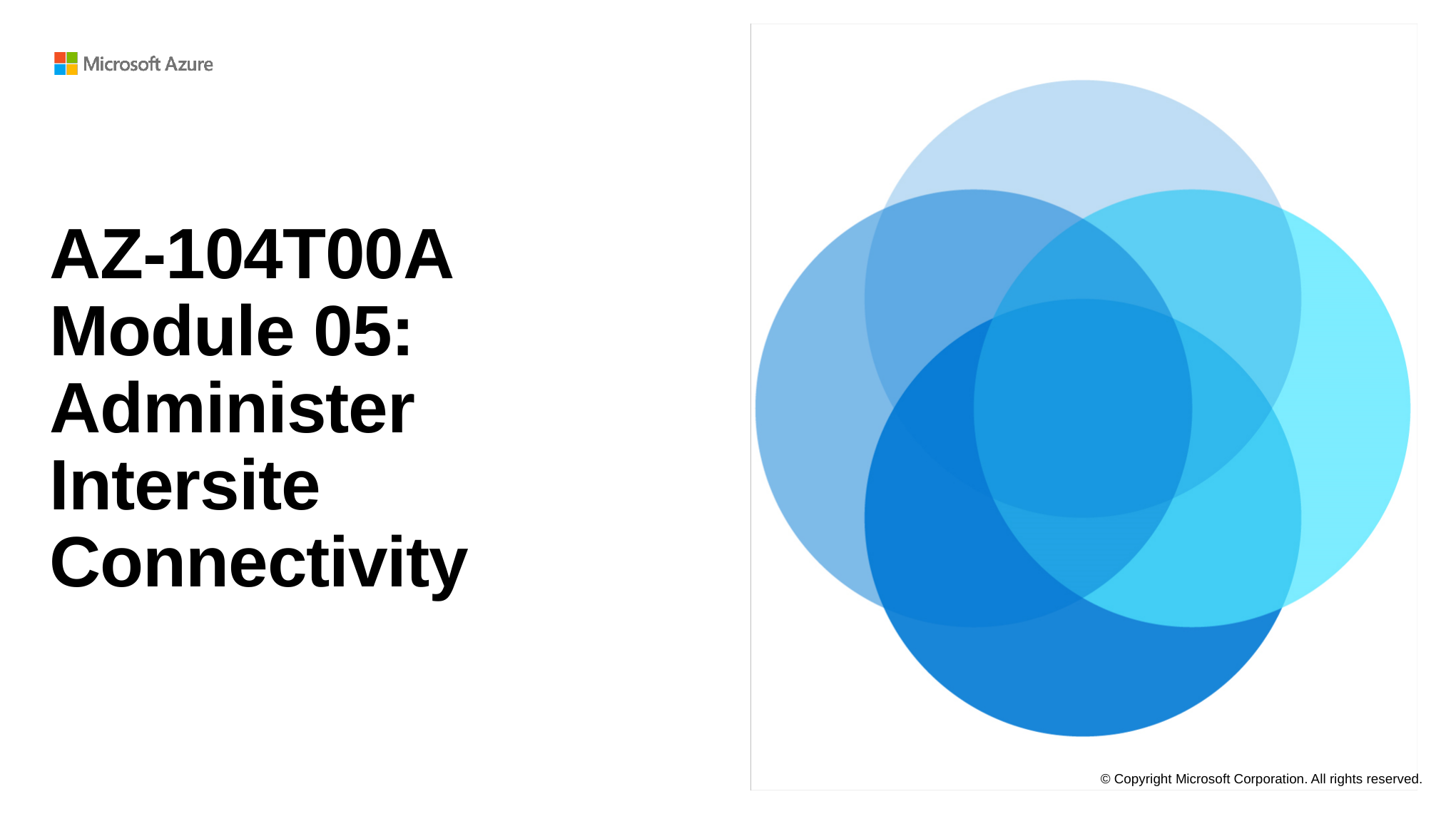

# AZ-104T00A Module 05: Administer Intersite Connectivity